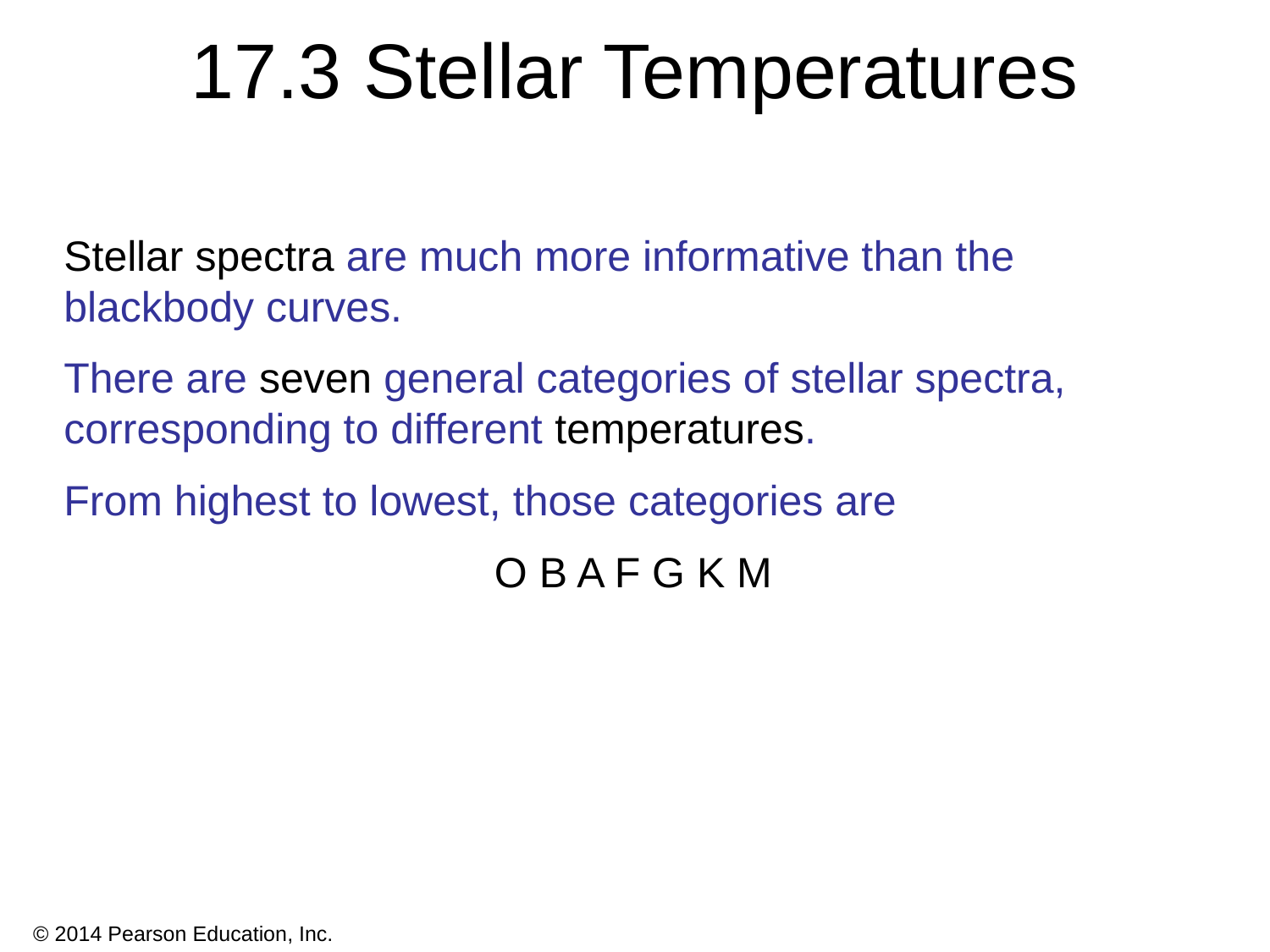

# 17.3 Stellar Temperatures
Stellar spectra are much more informative than the blackbody curves.
There are seven general categories of stellar spectra, corresponding to different temperatures.
From highest to lowest, those categories are
O B A F G K M